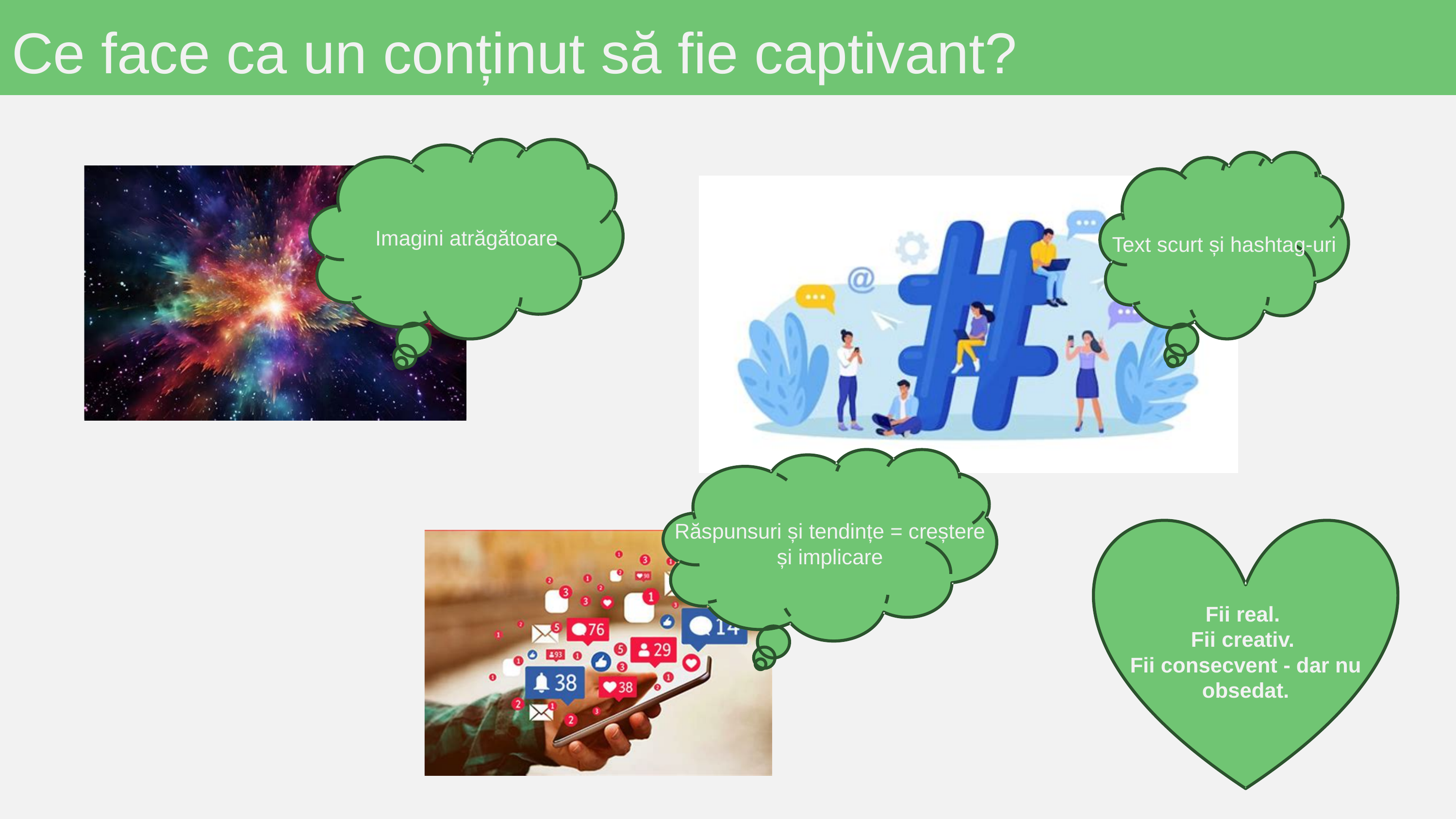

Ce face ca un conținut să fie captivant?
Imagini atrăgătoare

Text scurt și hashtag-uri

Răspunsuri și tendințe = creștere și implicare

Fii real.
Fii creativ.
Fii consecvent - dar nu obsedat.